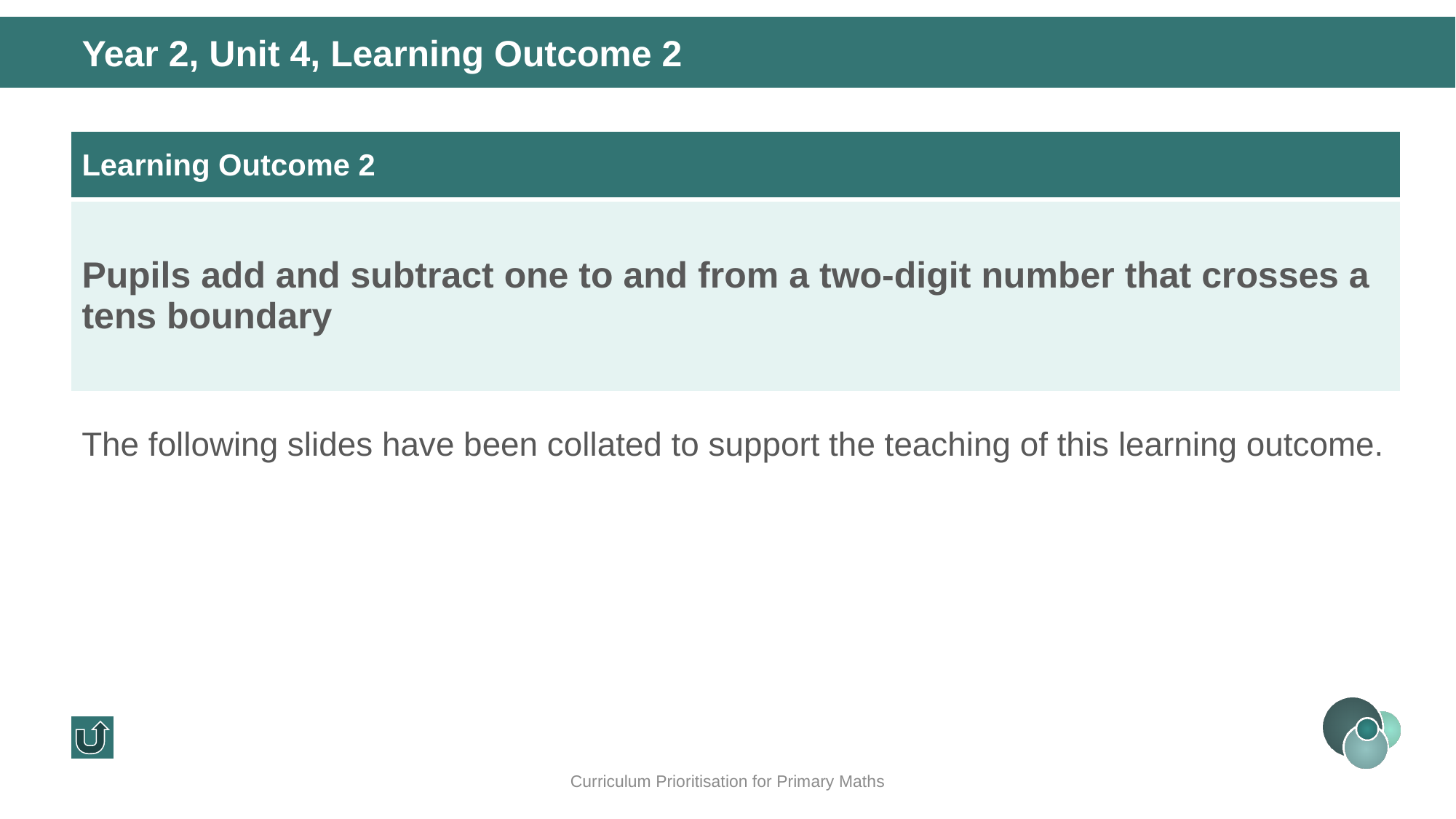

Year 2, Unit 4, Learning Outcome 2
| Learning Outcome 2 |
| --- |
| Pupils add and subtract one to and from a two-digit number that crosses a tens boundary |
The following slides have been collated to support the teaching of this learning outcome.

Curriculum Prioritisation for Primary Maths